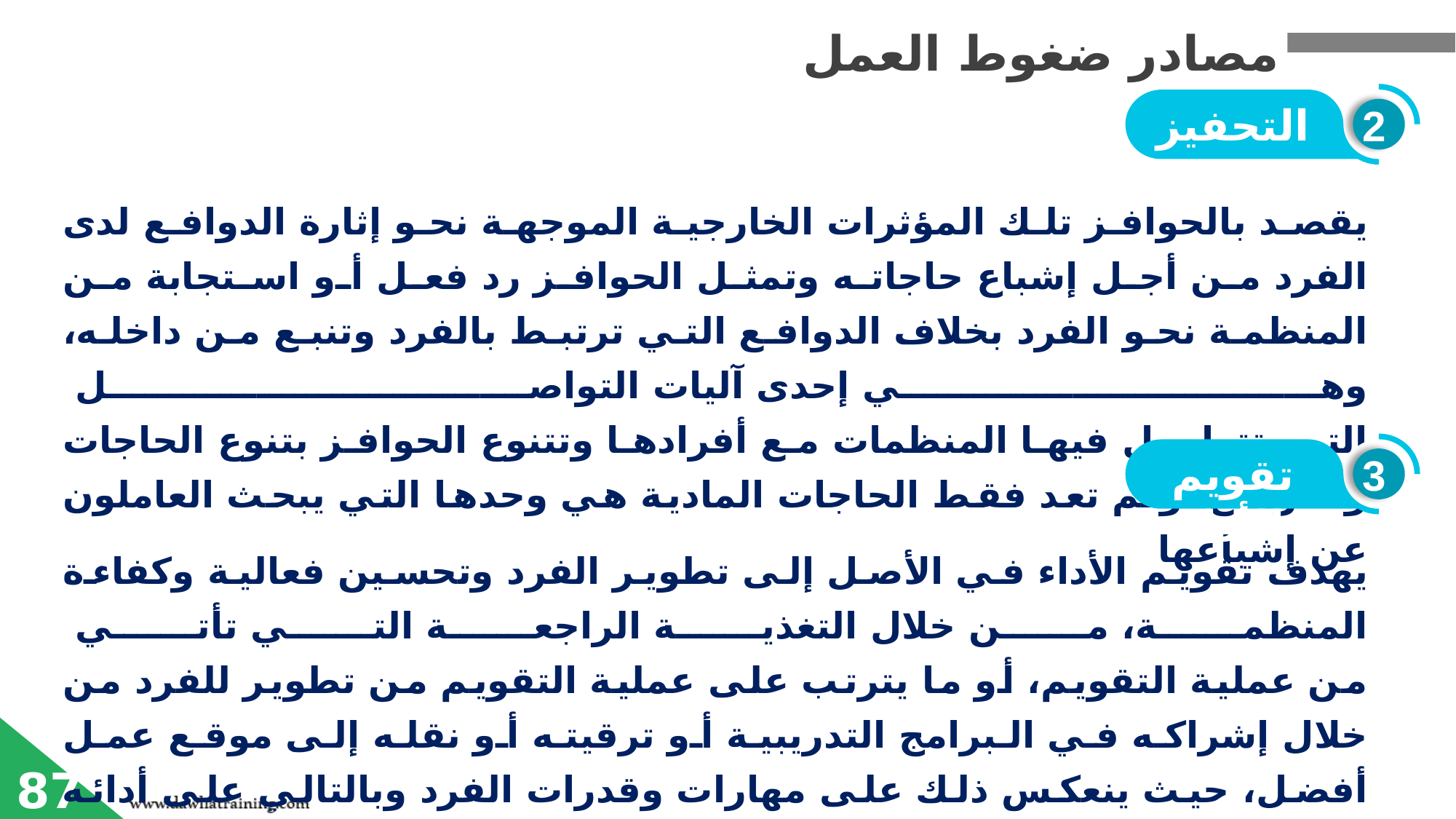

مصادر ضغوط العمل

التحفيز
2

يقصد بالحوافز تلك المؤثرات الخارجية الموجهة نحو إثارة الدوافع لدى الفرد من أجل إشباع حاجاته وتمثل الحوافز رد فعل أو استجابة من المنظمة نحو الفرد بخلاف الدوافع التي ترتبط بالفرد وتنبع من داخله، وهي إحدى آليات التواصل
التي تتواصل فيها المنظمات مع أفرادها وتتنوع الحوافز بتنوع الحاجات والدوافع، ولم تعد فقط الحاجات المادية هي وحدها التي يبحث العاملون عن إشباعها

تقويم الأداء
3

يهدف تقويم الأداء في الأصل إلى تطوير الفرد وتحسين فعالية وكفاءة المنظمة، من خلال التغذية الراجعة التي تأتي
من عملية التقويم، أو ما يترتب على عملية التقويم من تطوير للفرد من خلال إشراكه في البرامج التدريبية أو ترقيته أو نقله إلى موقع عمل أفضل، حيث ينعكس ذلك على مهارات وقدرات الفرد وبالتالي على أدائه في المنظمة ثم رضاه عن العمل الذي يؤديه
87